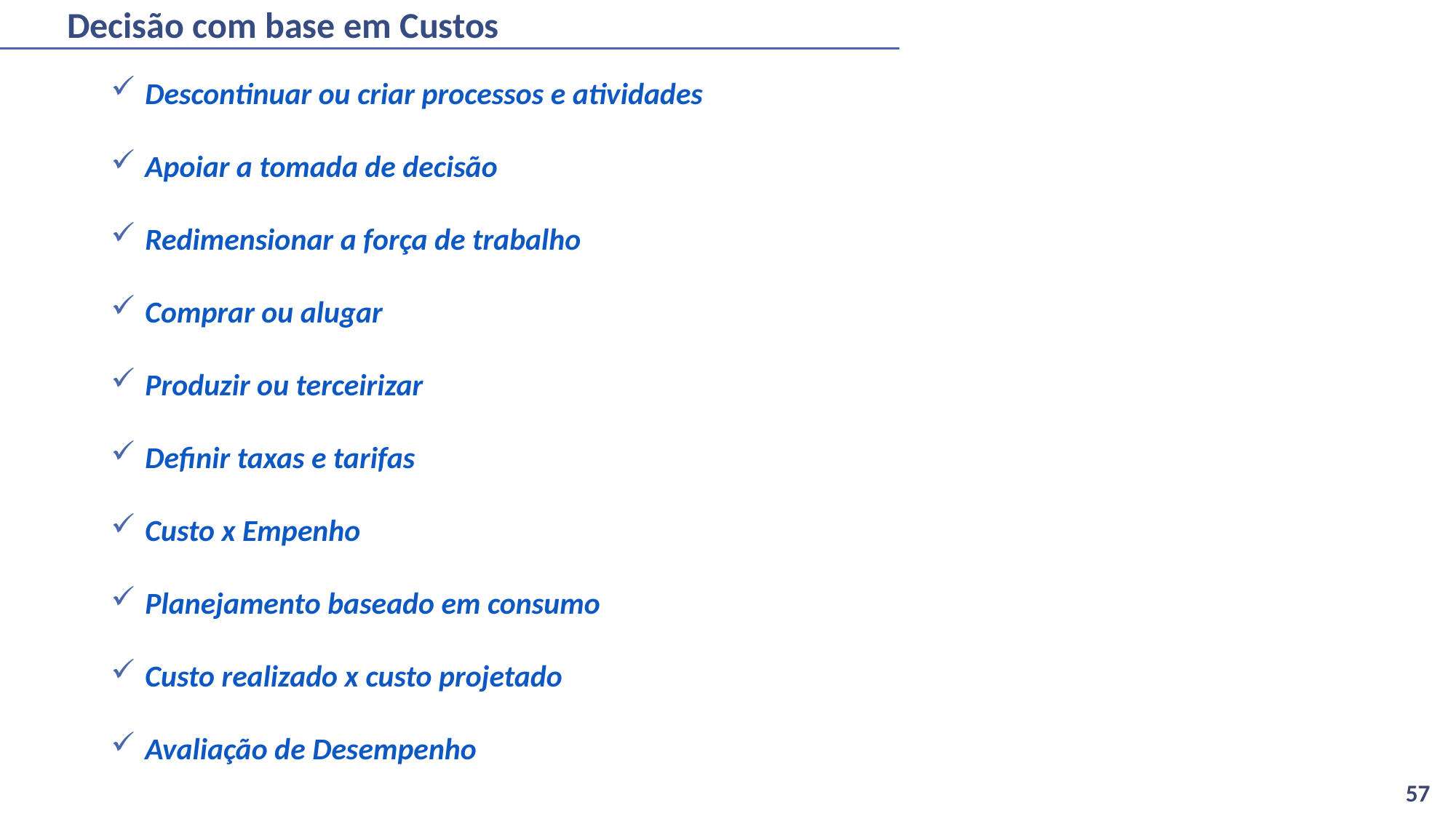

# Decisão com base em Custos
Descontinuar ou criar processos e atividades
Apoiar a tomada de decisão
Redimensionar a força de trabalho
Comprar ou alugar
Produzir ou terceirizar
Definir taxas e tarifas
Custo x Empenho
Planejamento baseado em consumo
Custo realizado x custo projetado
Avaliação de Desempenho

57